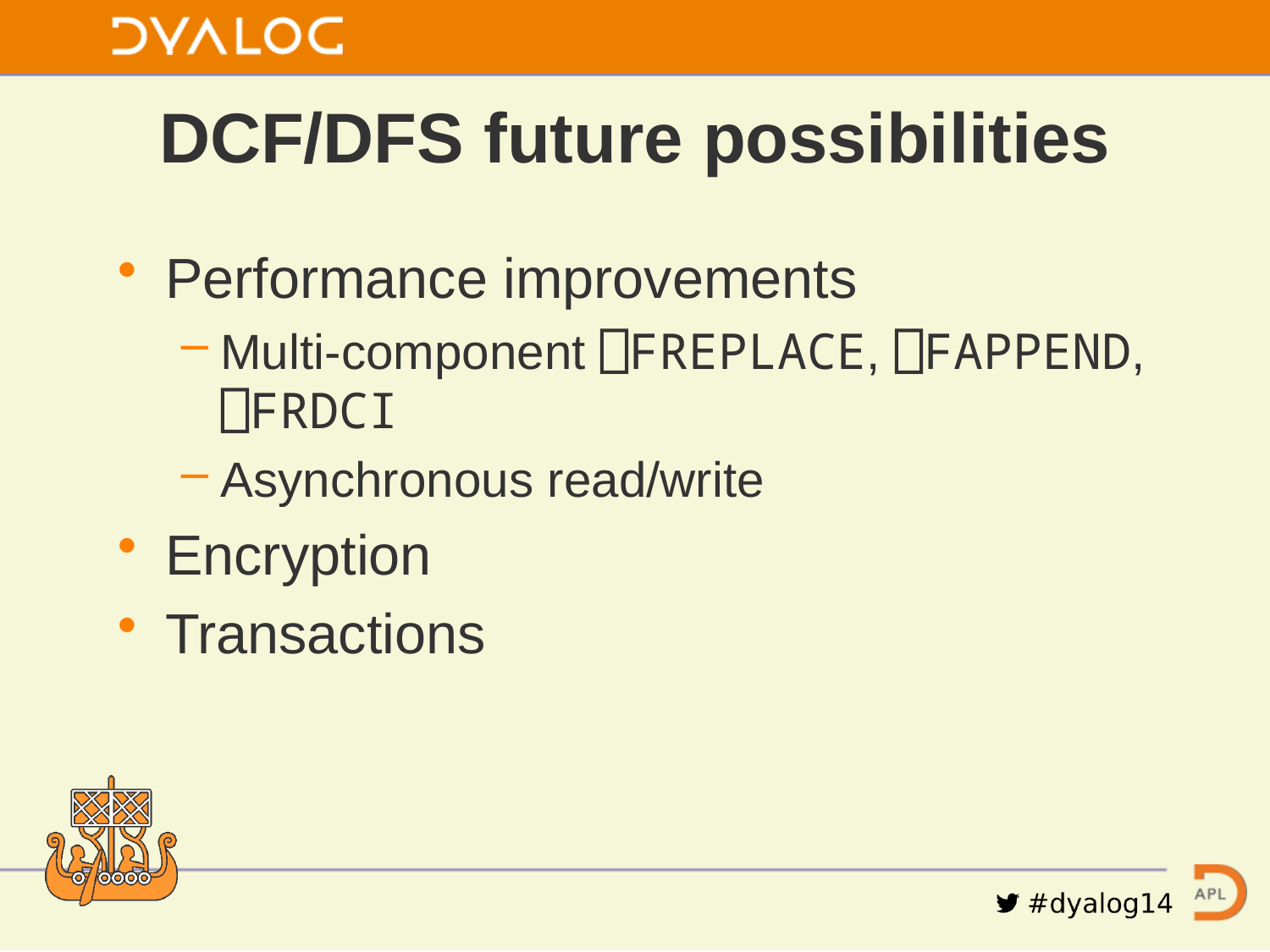

# DCF/DFS future possibilities
Performance improvements
Multi-component ⎕FREPLACE, ⎕FAPPEND, ⎕FRDCI
Asynchronous read/write
Encryption
Transactions